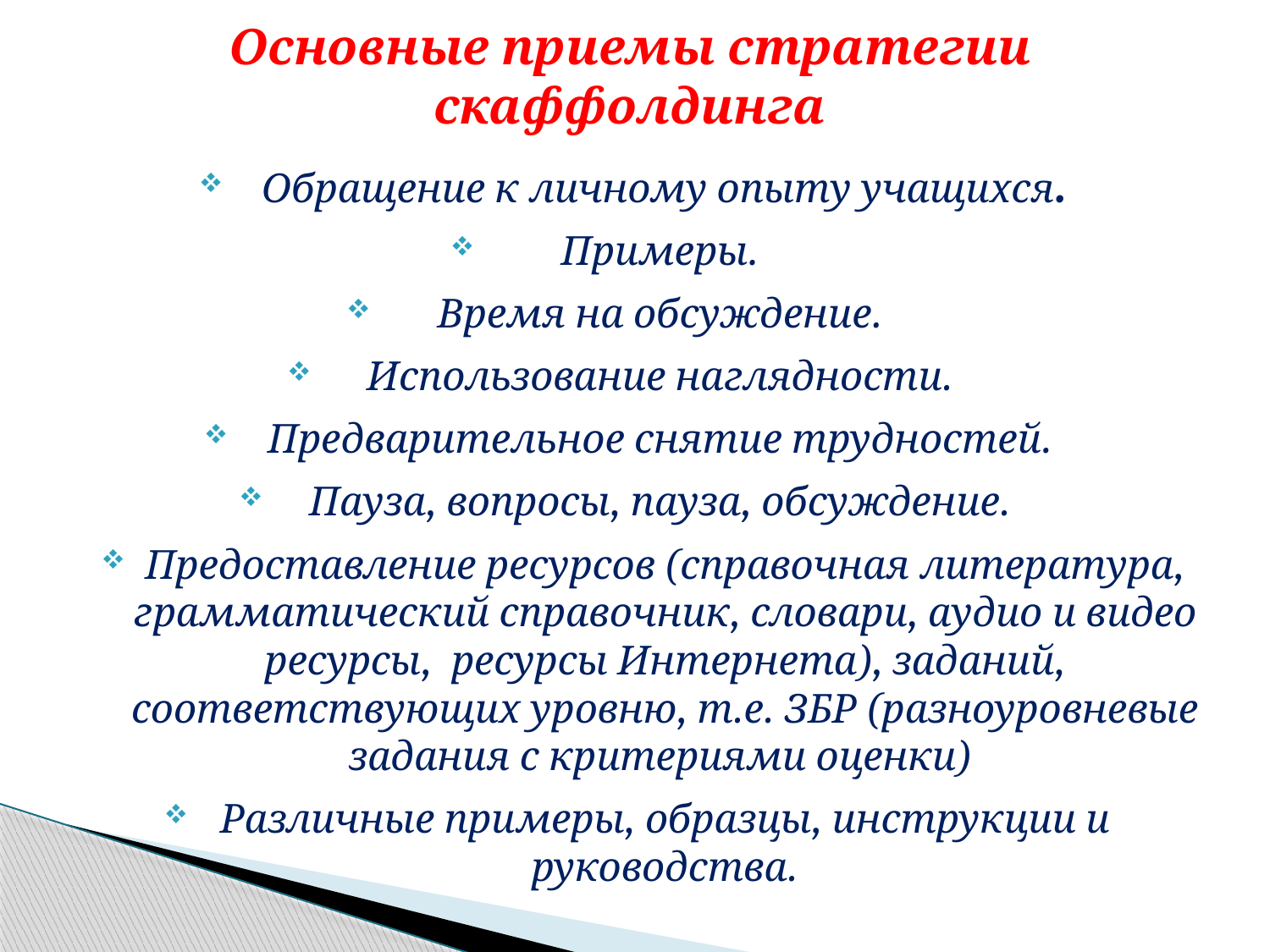

# Основные приемы стратегии скаффолдинга
Обращение к личному опыту учащихся.
Примеры.
Время на обсуждение.
Использование наглядности.
Предварительное снятие трудностей.
Пауза, вопросы, пауза, обсуждение.
Предоставление ресурсов (справочная литература, грамматический справочник, словари, аудио и видео ресурсы,  ресурсы Интернета), заданий, соответствующих уровню, т.е. ЗБР (разноуровневые задания с критериями оценки)
Различные примеры, образцы, инструкции и руководства.